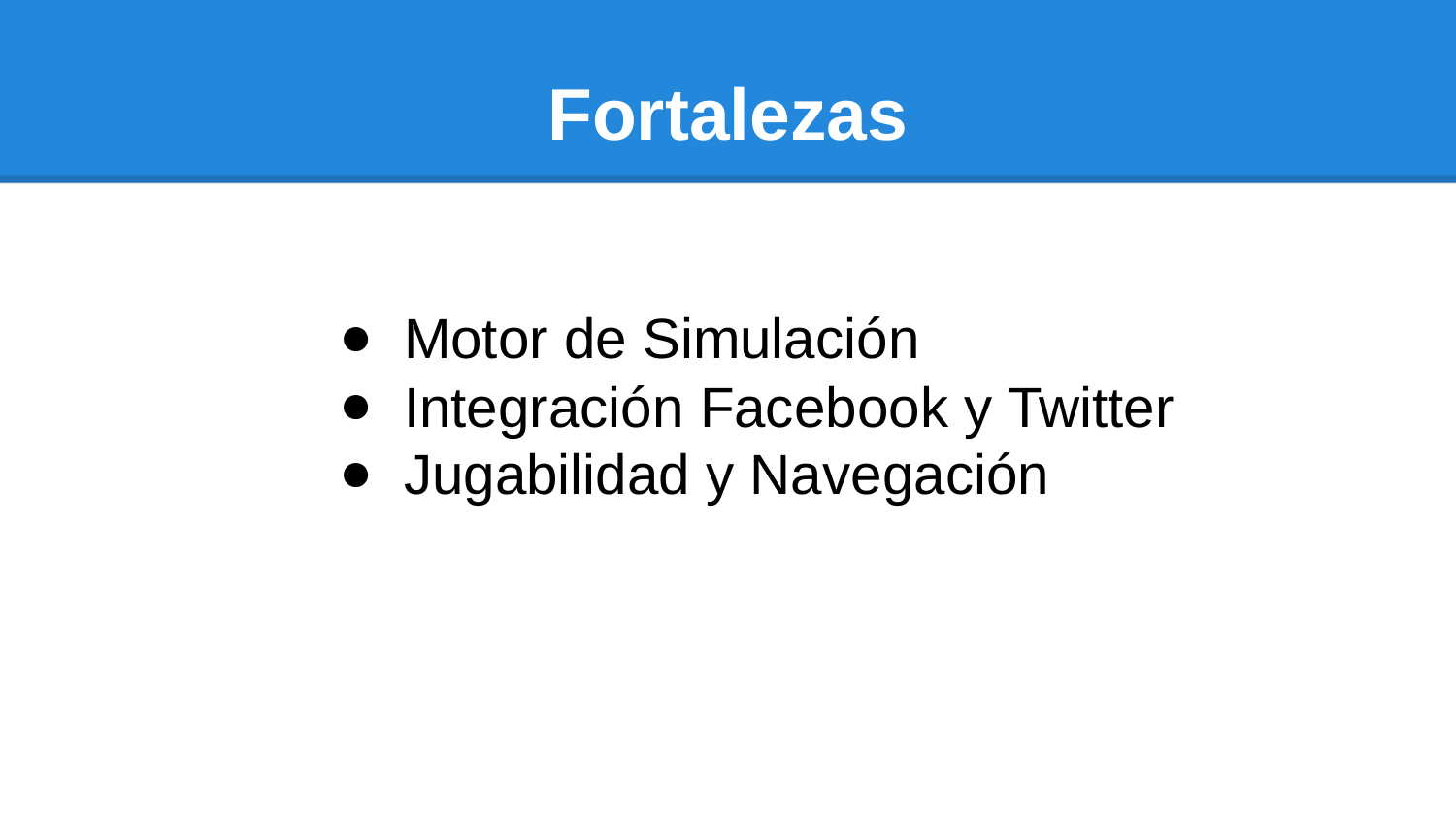

# Fortalezas
Motor de Simulación
Integración Facebook y Twitter
Jugabilidad y Navegación